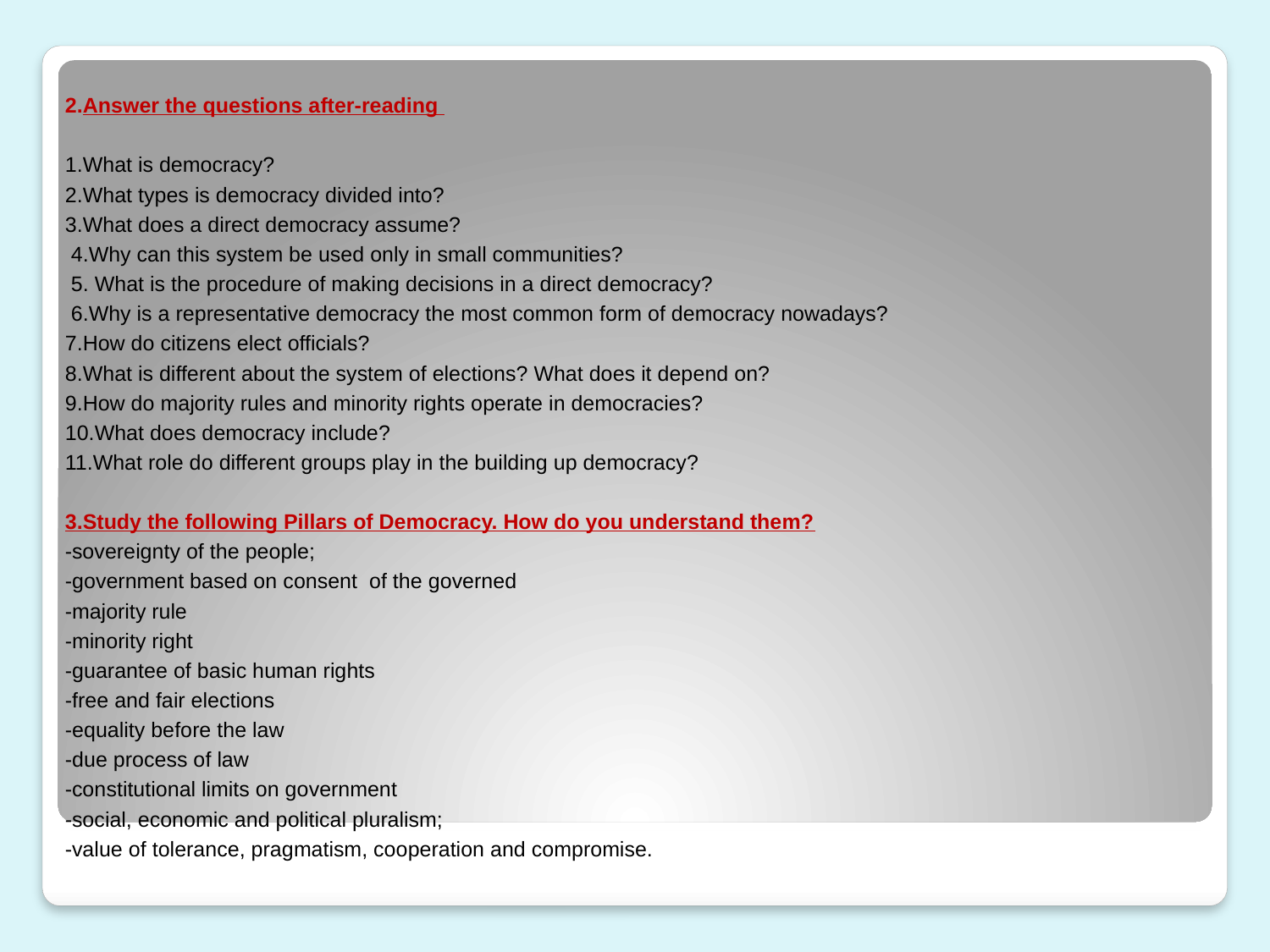

#
2.Answer the questions after-reading

1.What is democracy?
2.What types is democracy divided into?
3.What does a direct democracy assume?
 4.Why can this system be used only in small communities?
 5. What is the procedure of making decisions in a direct democracy?
 6.Why is a representative democracy the most common form of democracy nowadays?
7.How do citizens elect officials?
8.What is different about the system of elections? What does it depend on?
9.How do majority rules and minority rights operate in democracies?
10.What does democracy include?
11.What role do different groups play in the building up democracy?

3.Study the following Pillars of Democracy. How do you understand them?
-sovereignty of the people;
-government based on consent  of the governed
-majority rule
-minority right
-guarantee of basic human rights
-free and fair elections
-equality before the law
-due process of law
-constitutional limits on government
-social, economic and political pluralism;
-value of tolerance, pragmatism, cooperation and compromise.